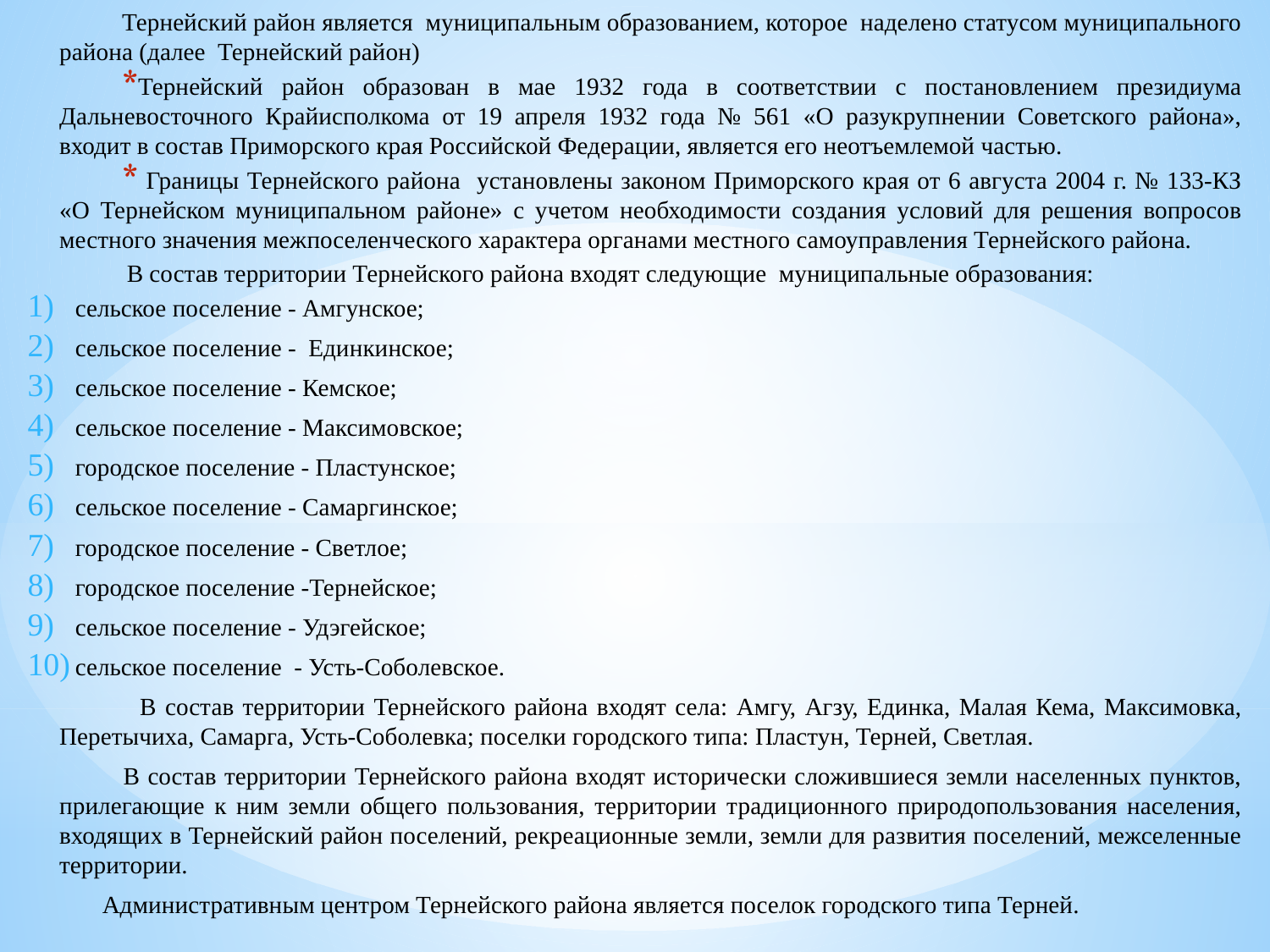

Тернейский район является  муниципальным образованием, которое  наделено статусом муниципального района (далее  Тернейский район)
Тернейский район образован в мае 1932 года в соответствии с постановлением президиума Дальневосточного Крайисполкома от 19 апреля 1932 года № 561 «О разукрупнении Советского района», входит в состав Приморского края Российской Федерации, является его неотъемлемой частью.
 Границы Тернейского района  установлены законом Приморского края от 6 августа 2004 г. № 133-КЗ «О Тернейском муниципальном районе» с учетом необходимости создания условий для решения вопросов местного значения межпоселенческого характера органами местного самоуправления Тернейского района.
           В состав территории Тернейского района входят следующие  муниципальные образования:
сельское поселение - Амгунское;
сельское поселение -  Единкинское;
сельское поселение - Кемское;
сельское поселение - Максимовское;
городское поселение - Пластунское;
сельское поселение - Самаргинское;
городское поселение - Светлое;
городское поселение -Тернейское;
сельское поселение - Удэгейское;
сельское поселение  - Усть-Соболевское.
         В состав территории Тернейского района входят села: Амгу, Агзу, Единка, Малая Кема, Максимовка, Перетычиха, Самарга, Усть-Соболевка; поселки городского типа: Пластун, Терней, Светлая.
        В состав территории Тернейского района входят исторически сложившиеся земли населенных пунктов, прилегающие к ним земли общего пользования, территории традиционного природопользования населения, входящих в Тернейский район поселений, рекреационные земли, земли для развития поселений, межселенные территории.
       Административным центром Тернейского района является поселок городского типа Терней.

#